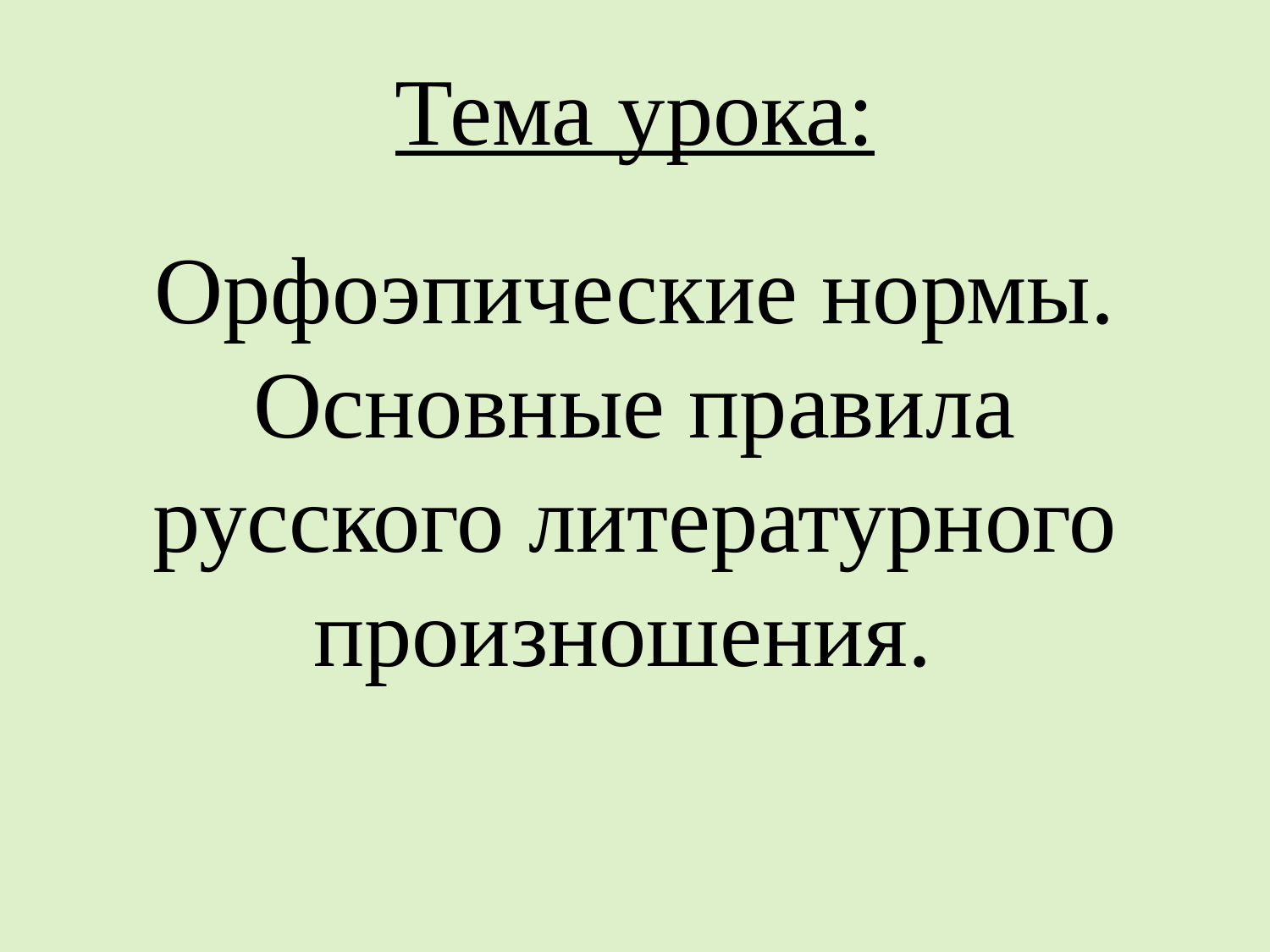

# Тема урока:
Орфоэпические нормы. Основные правила русского литературного произношения.